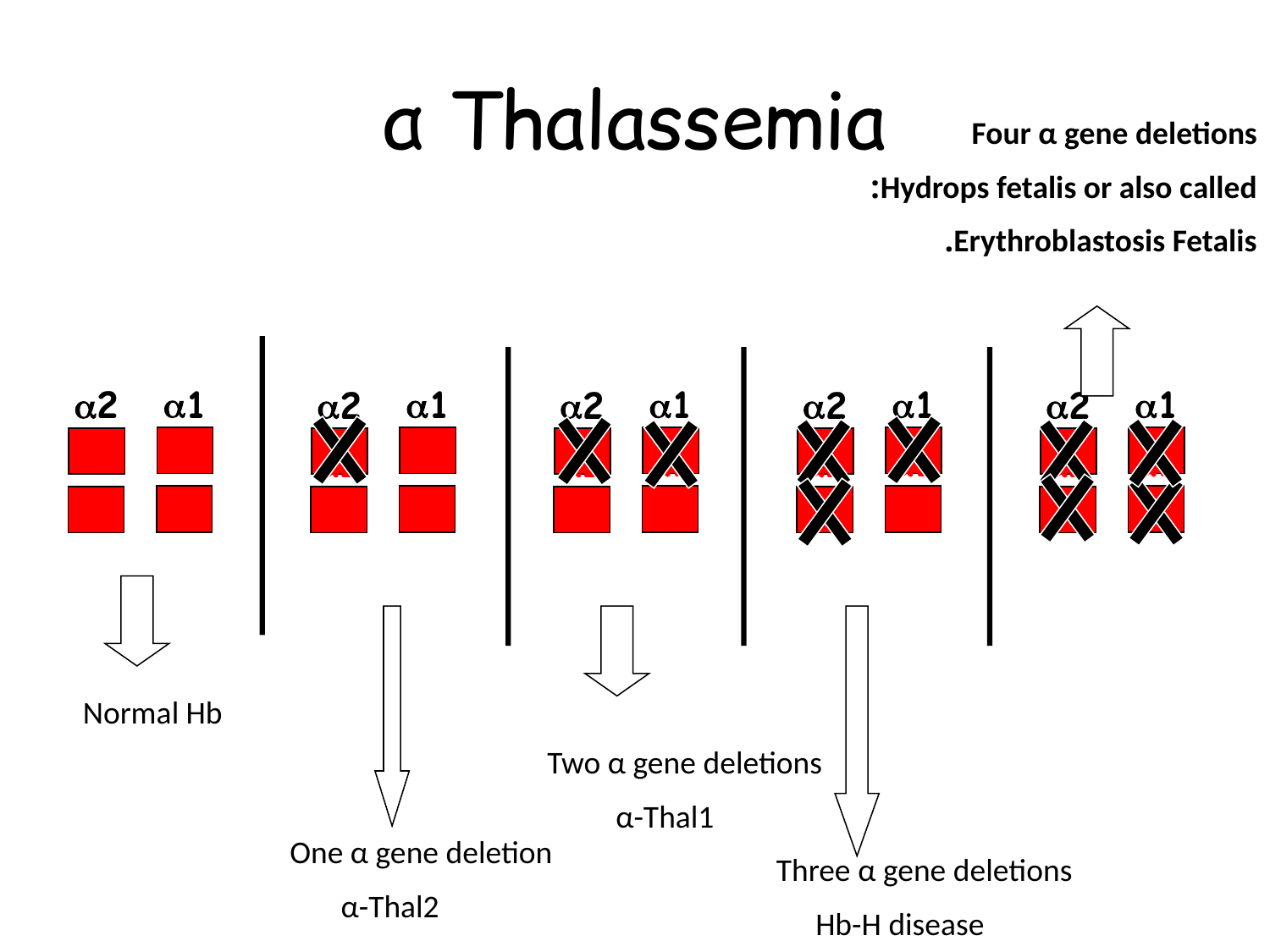

# α Thalassemia
Four α gene deletions
Hydrops fetalis or also called:
Erythroblastosis Fetalis.

α1
α1
α2

α2

α1
α2

α1
α2

α1
α2

α1
α2

α1
α2

α1
α2

α2

Normal Hb
Two α gene deletions
α-Thal1
One α gene deletion
α-Thal2
Three α gene deletions
Hb-H disease